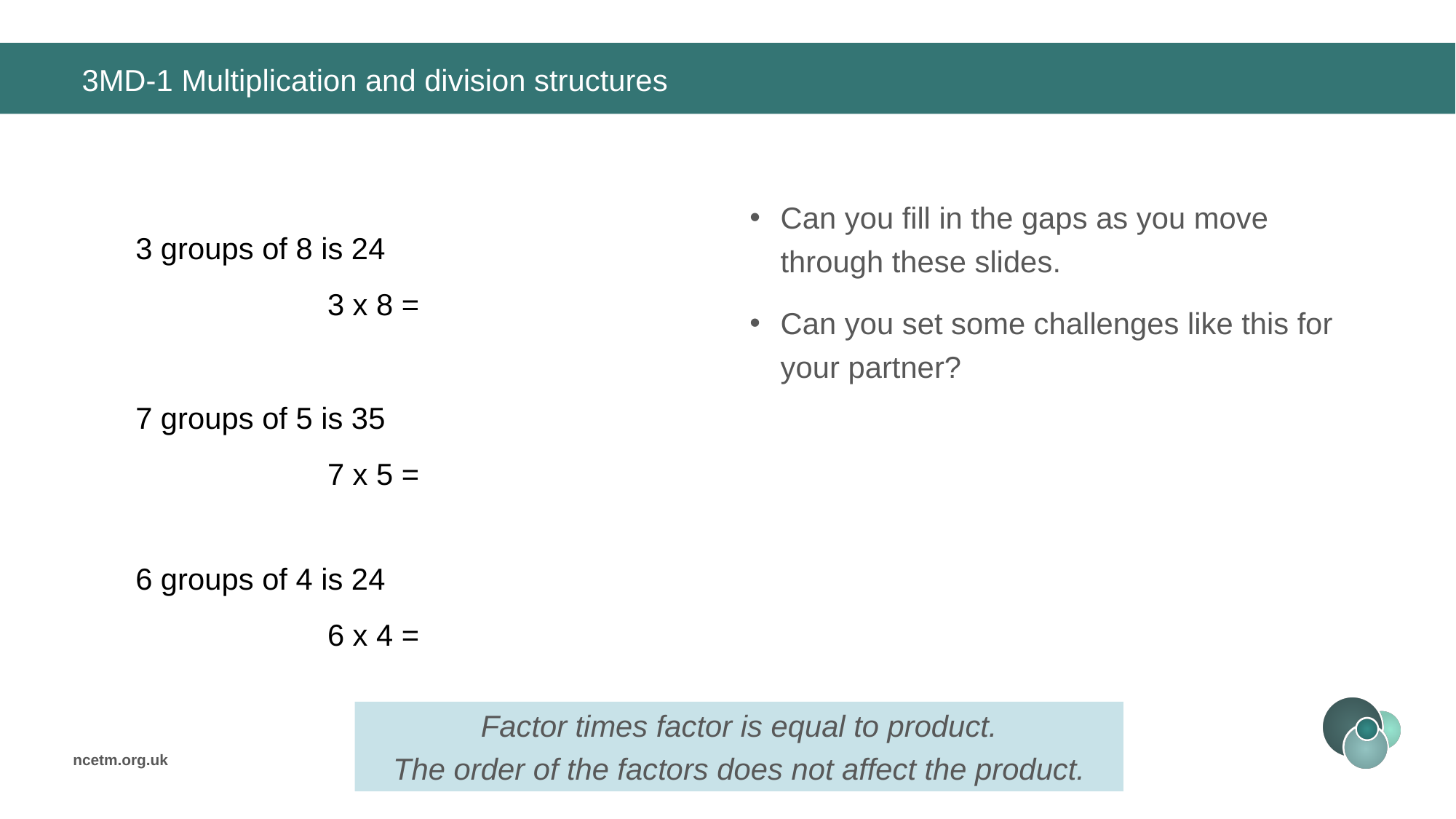

# 3MD-1 Multiplication and division structures
Can you fill in the gaps as you move through these slides.
Can you set some challenges like this for your partner?

3 groups of 8 is 24      8 groups of 3 is 24
3 x 8 = 8 x 3

7 groups of 5 is 35      5 groups of 7 is 35
7 x 5 = 5 x 7

6 groups of 4 is 24      4 groups of 6 is 24

6 x 4 = 4 x 6

Factor times factor is equal to product.
The order of the factors does not affect the product.